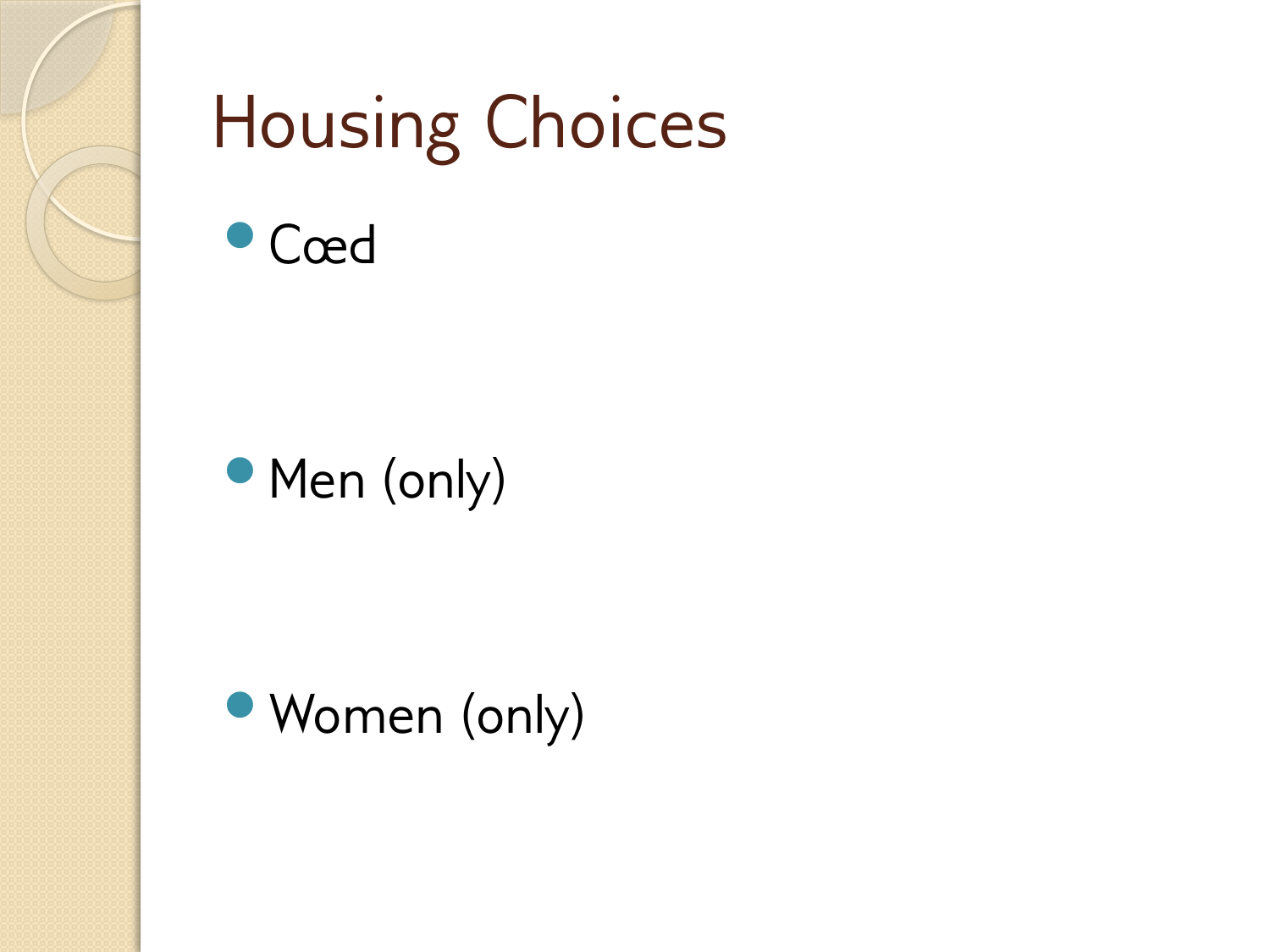

# Housing Choices
Coed

Men (only)

Women (only)